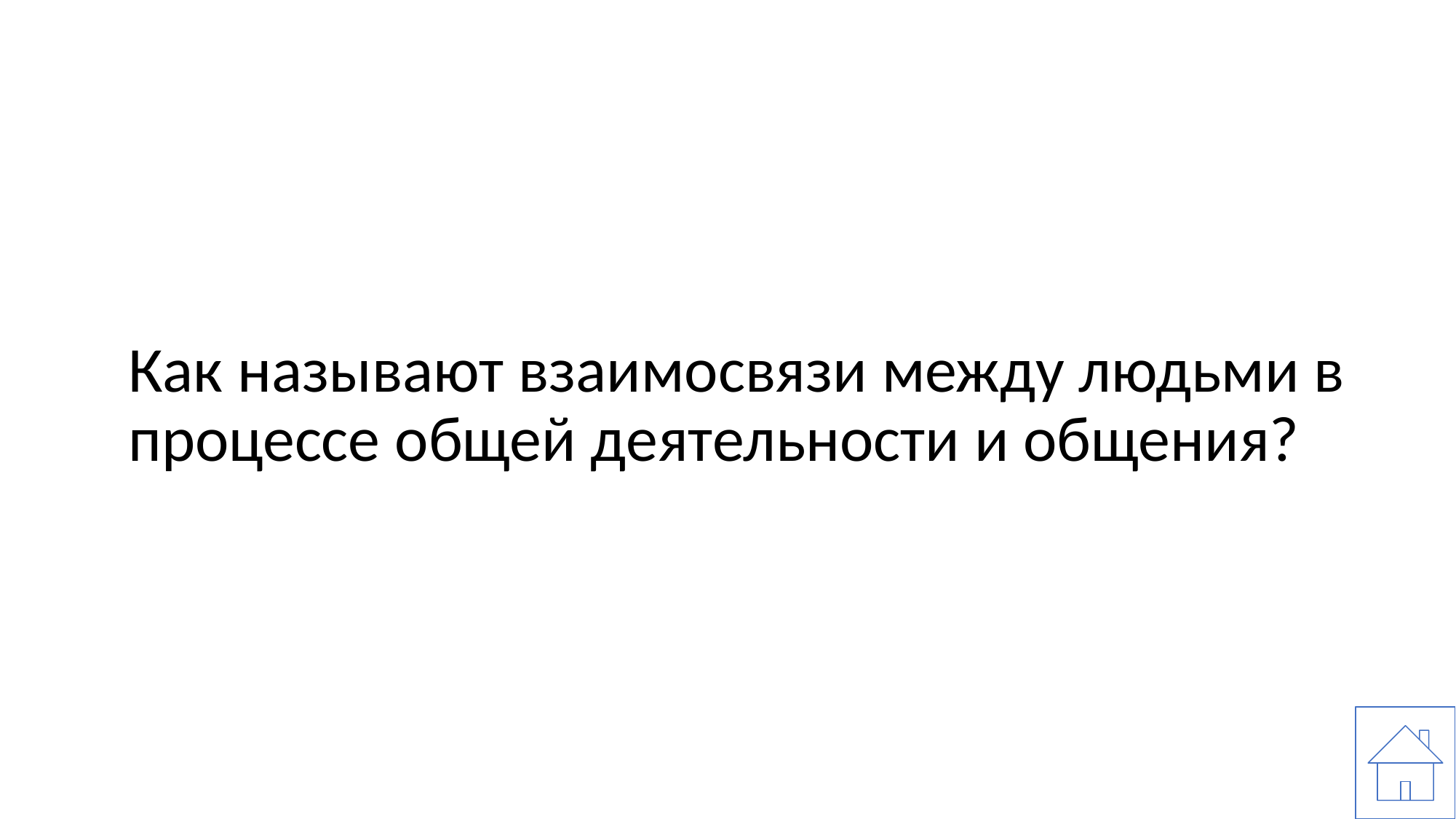

# Как называют взаимосвязи между людьми в процессе общей деятельности и общения?